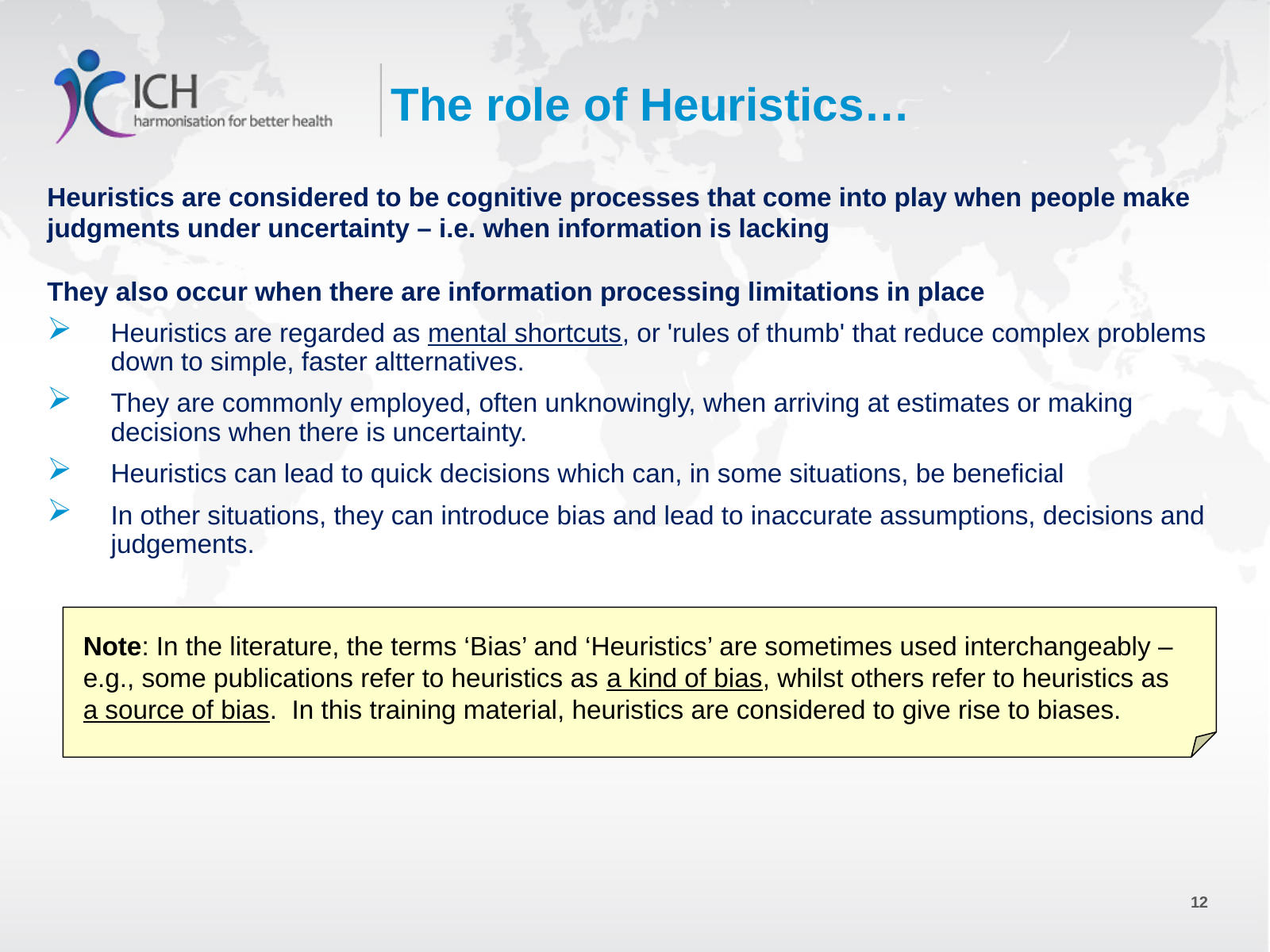

# The role of Heuristics…

Heuristics are considered to be cognitive processes that come into play when people make judgments under uncertainty – i.e. when information is lacking

They also occur when there are information processing limitations in place
Heuristics are regarded as mental shortcuts, or 'rules of thumb' that reduce complex problems down to simple, faster altternatives.
They are commonly employed, often unknowingly, when arriving at estimates or making decisions when there is uncertainty.
Heuristics can lead to quick decisions which can, in some situations, be beneficial
In other situations, they can introduce bias and lead to inaccurate assumptions, decisions and judgements.

Note: In the literature, the terms ‘Bias’ and ‘Heuristics’ are sometimes used interchangeably – e.g., some publications refer to heuristics as a kind of bias, whilst others refer to heuristics as   a source of bias.  In this training material, heuristics are considered to give rise to biases.
12